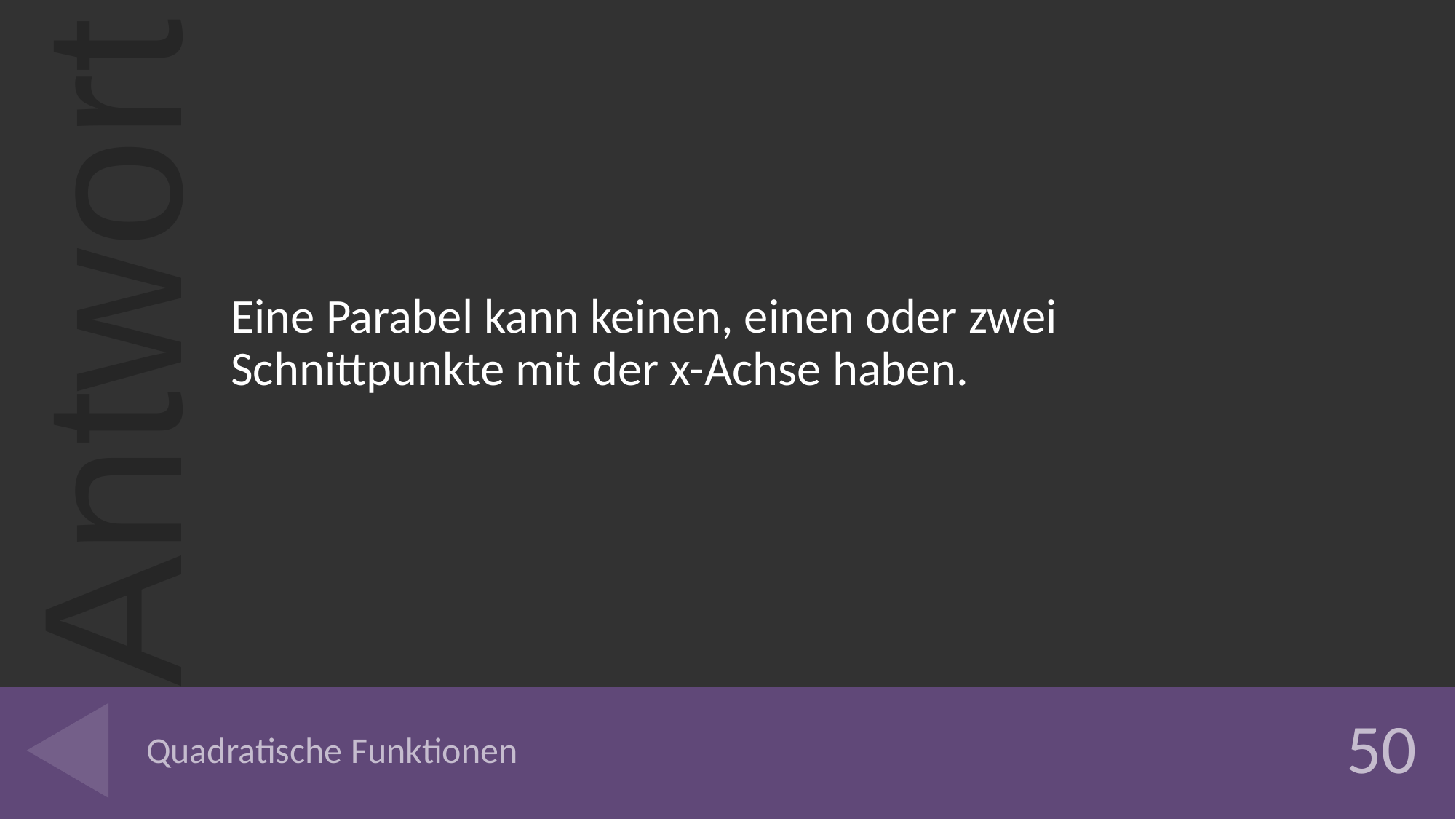

Eine Parabel kann keinen, einen oder zwei Schnittpunkte mit der x-Achse haben.
# Quadratische Funktionen
50